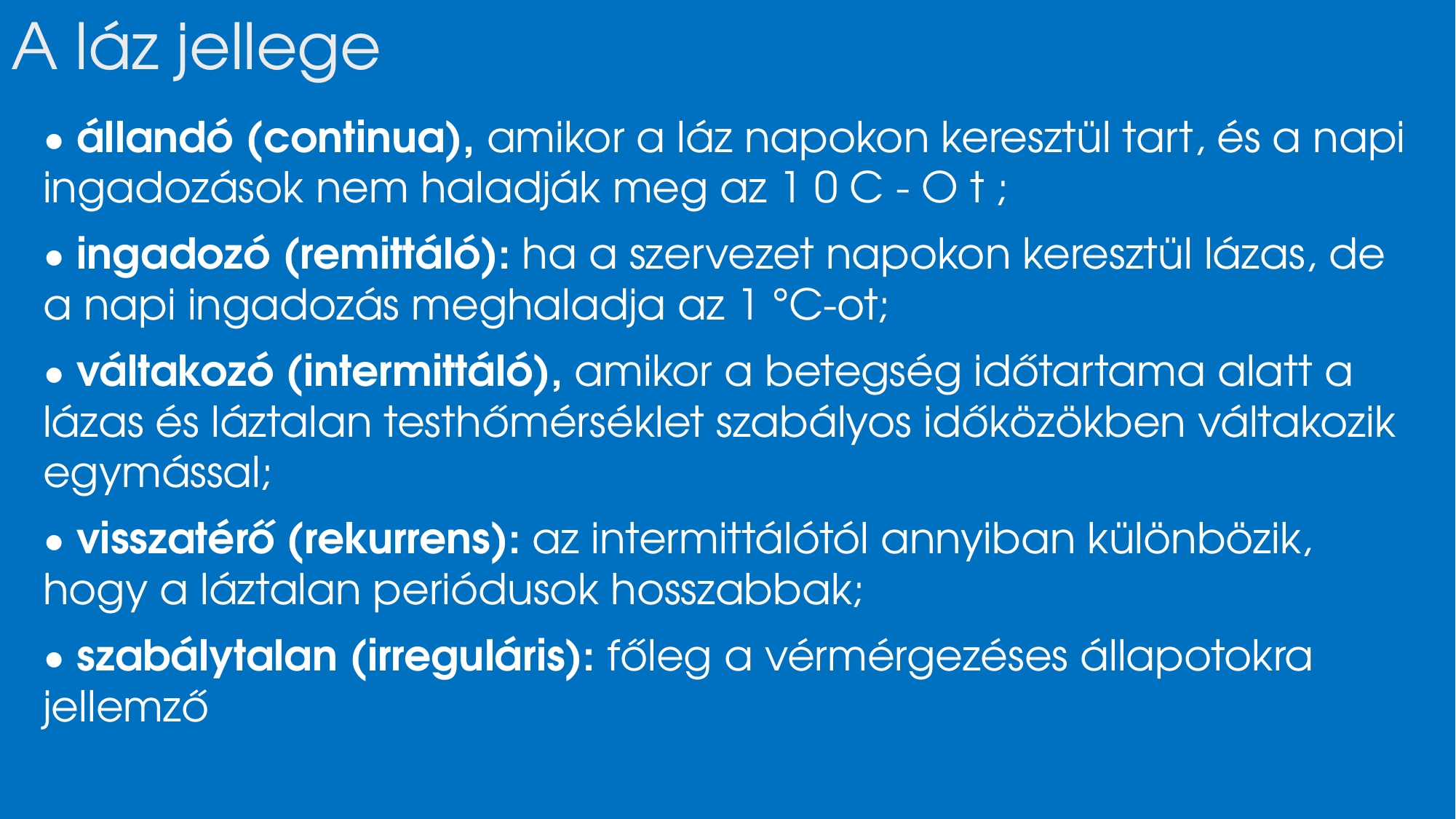

# A láz jellege
• állandó (continua), amikor a láz napokon keresztül tart, és a napi ingadozások nem haladják meg az 1 0 C - O t ;
• ingadozó (remittáló): ha a szervezet napokon keresztül lázas, de a napi ingadozás meghaladja az 1 °C-ot;
• váltakozó (intermittáló), amikor a betegség időtartama alatt a lázas és láztalan testhőmérséklet szabályos időközökben váltakozik egymással;
• visszatérő (rekurrens): az intermittálótól annyiban különbözik, hogy a láztalan periódusok hosszabbak;
• szabálytalan (irreguláris): főleg a vérmérgezéses állapotokra jellemző